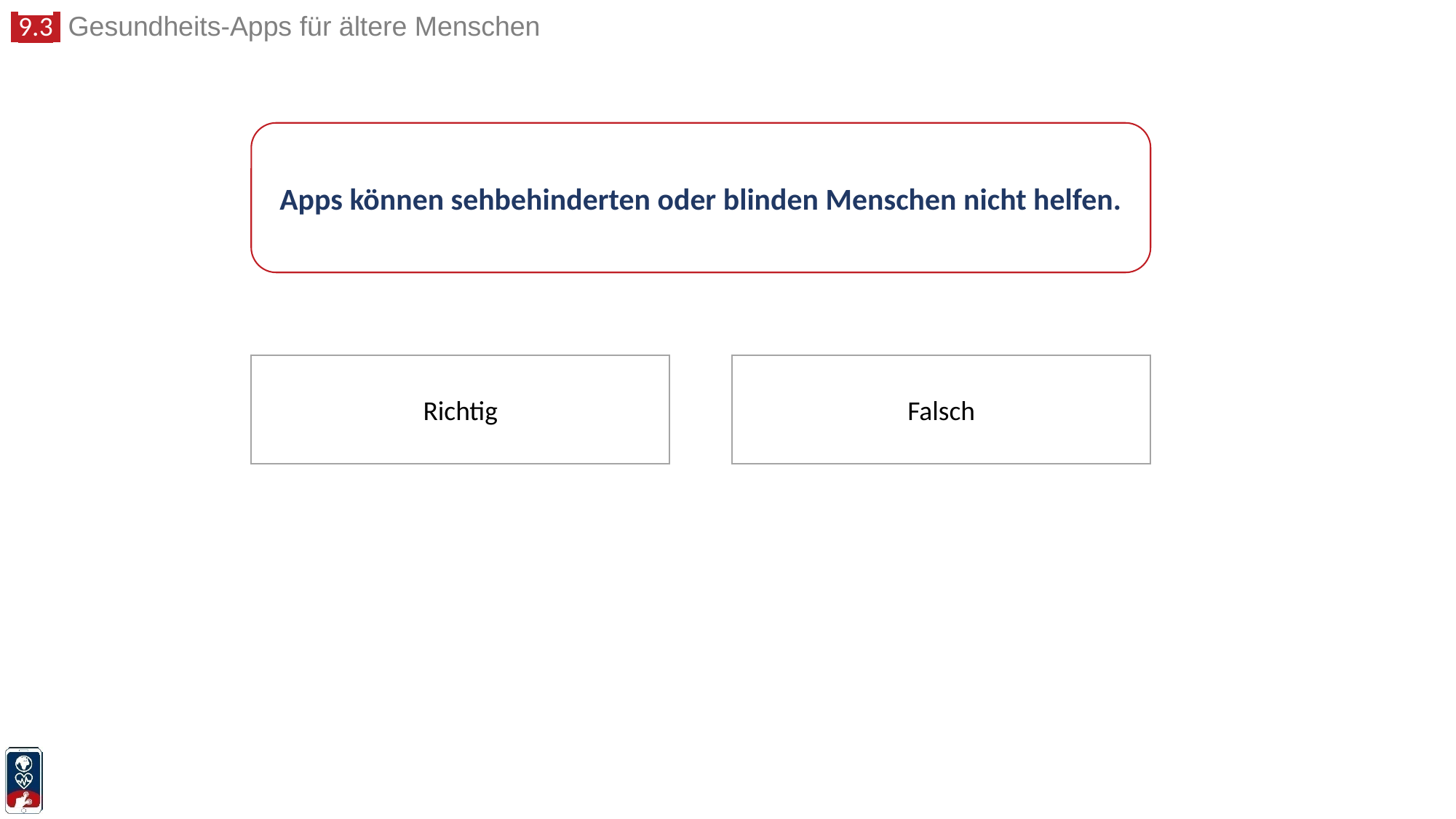

Apps können sehbehinderten oder blinden Menschen nicht helfen.
Richtig
Falsch